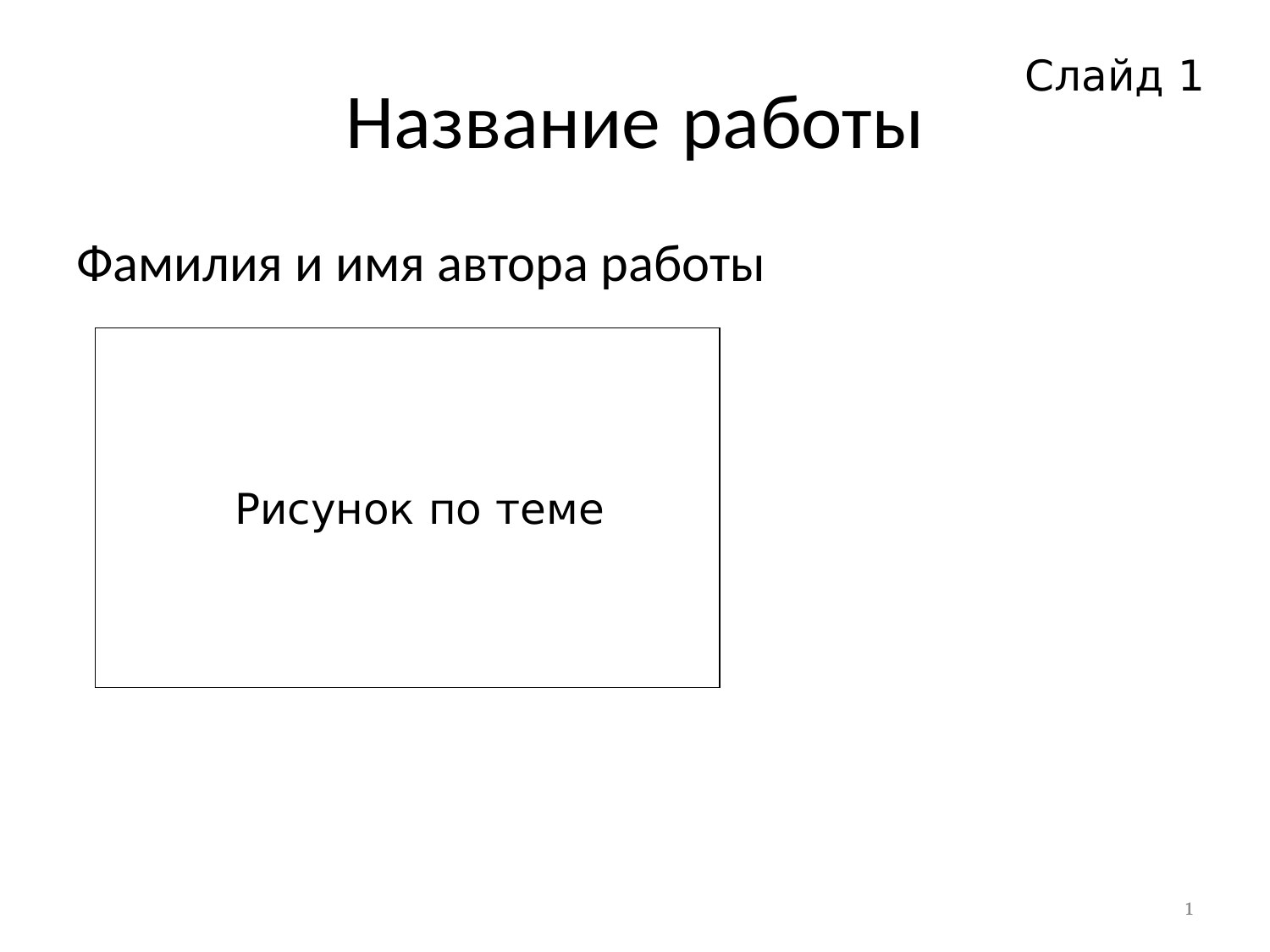

# Название работы
Слайд 1
Фамилия и имя автора работы

Рисунок по теме
1